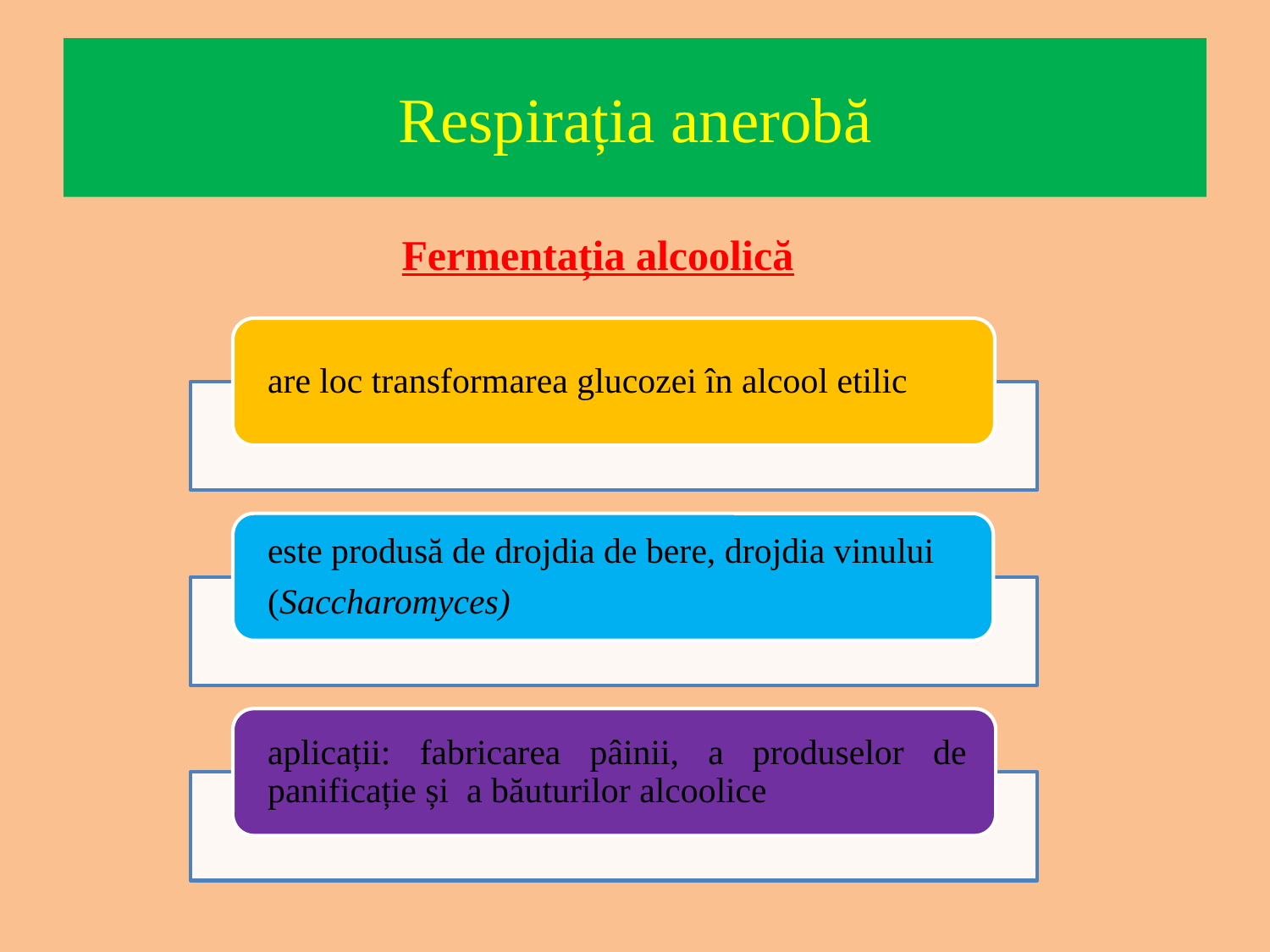

# Respirația anerobă
Fermentația alcoolică
are loc transformarea glucozei în alcool etilic
este produsă de drojdia de bere, drojdia vinului
(Saccharomyces)
aplicații: fabricarea pâinii, a produselor de panificație și  a băuturilor alcoolice